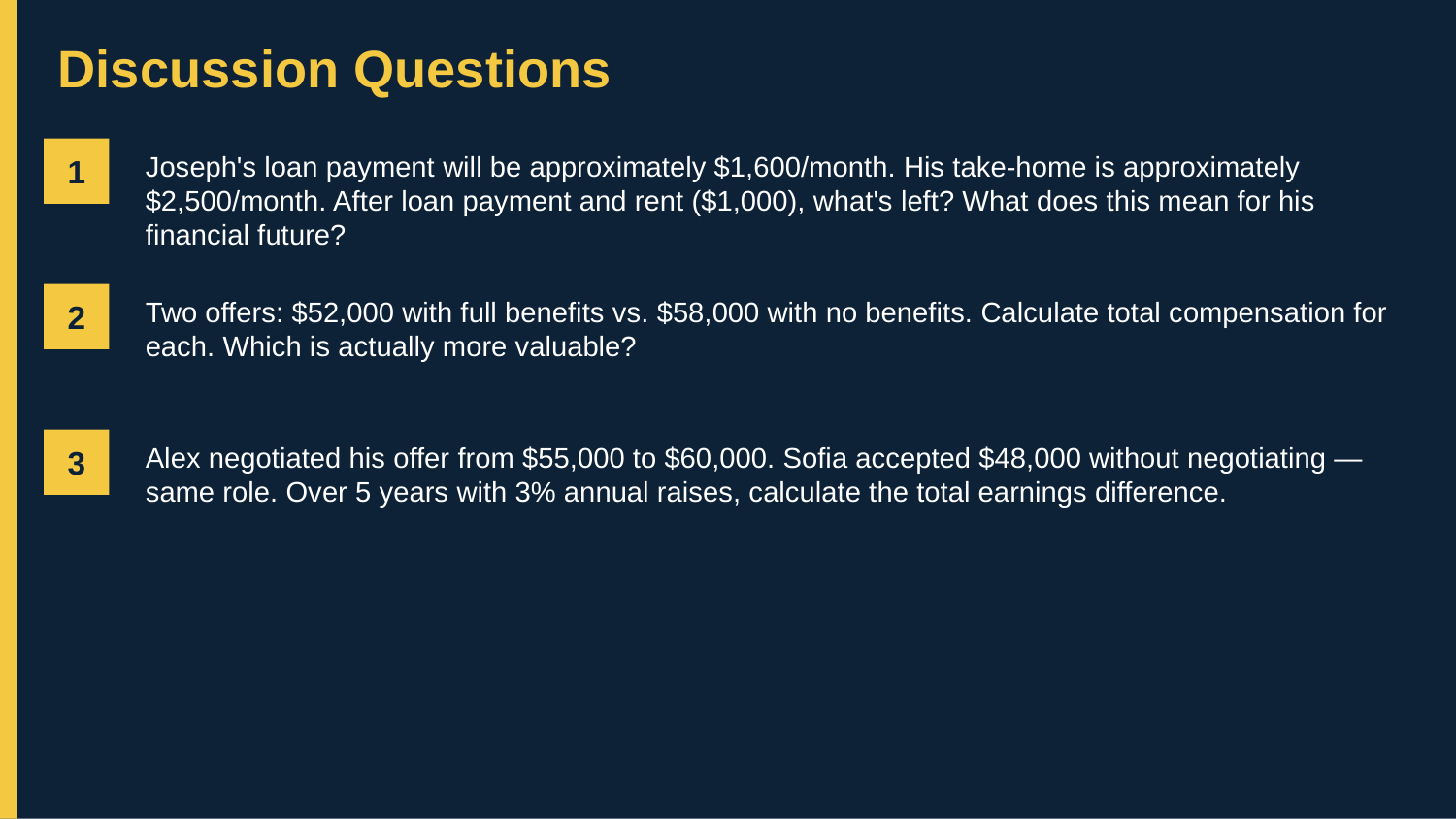

Discussion Questions

1
Joseph's loan payment will be approximately $1,600/month. His take-home is approximately $2,500/month. After loan payment and rent ($1,000), what's left? What does this mean for his financial future?

2
Two offers: $52,000 with full benefits vs. $58,000 with no benefits. Calculate total compensation for each. Which is actually more valuable?

3
Alex negotiated his offer from $55,000 to $60,000. Sofia accepted $48,000 without negotiating — same role. Over 5 years with 3% annual raises, calculate the total earnings difference.